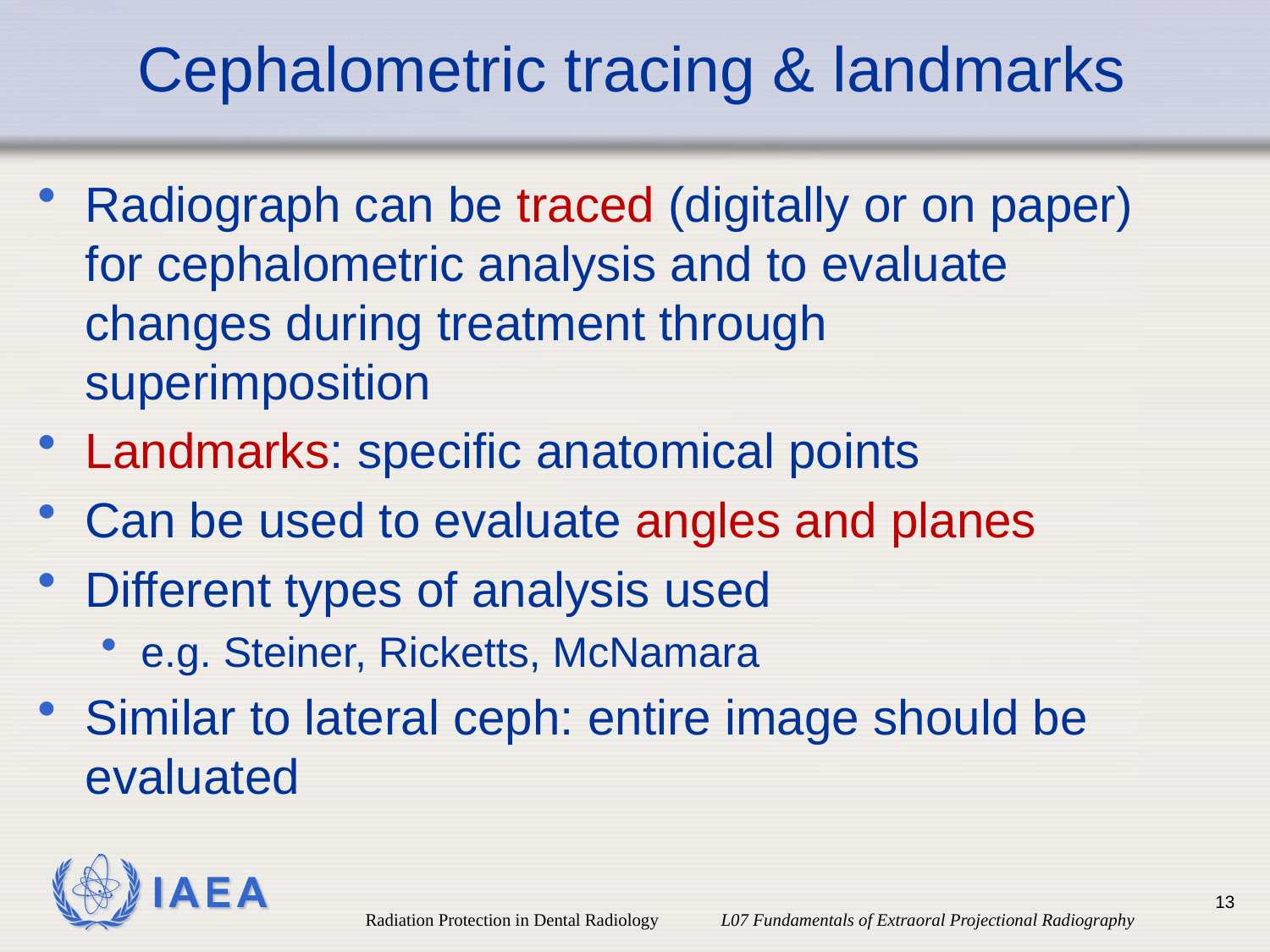

# Cephalometric tracing & landmarks
Radiograph can be traced (digitally or on paper) for cephalometric analysis and to evaluate changes during treatment through superimposition
Landmarks: specific anatomical points
Can be used to evaluate angles and planes
Different types of analysis used
e.g. Steiner, Ricketts, McNamara
Similar to lateral ceph: entire image should be evaluated

13
Radiation Protection in Dental Radiology              L07 Fundamentals of Extraoral Projectional Radiography